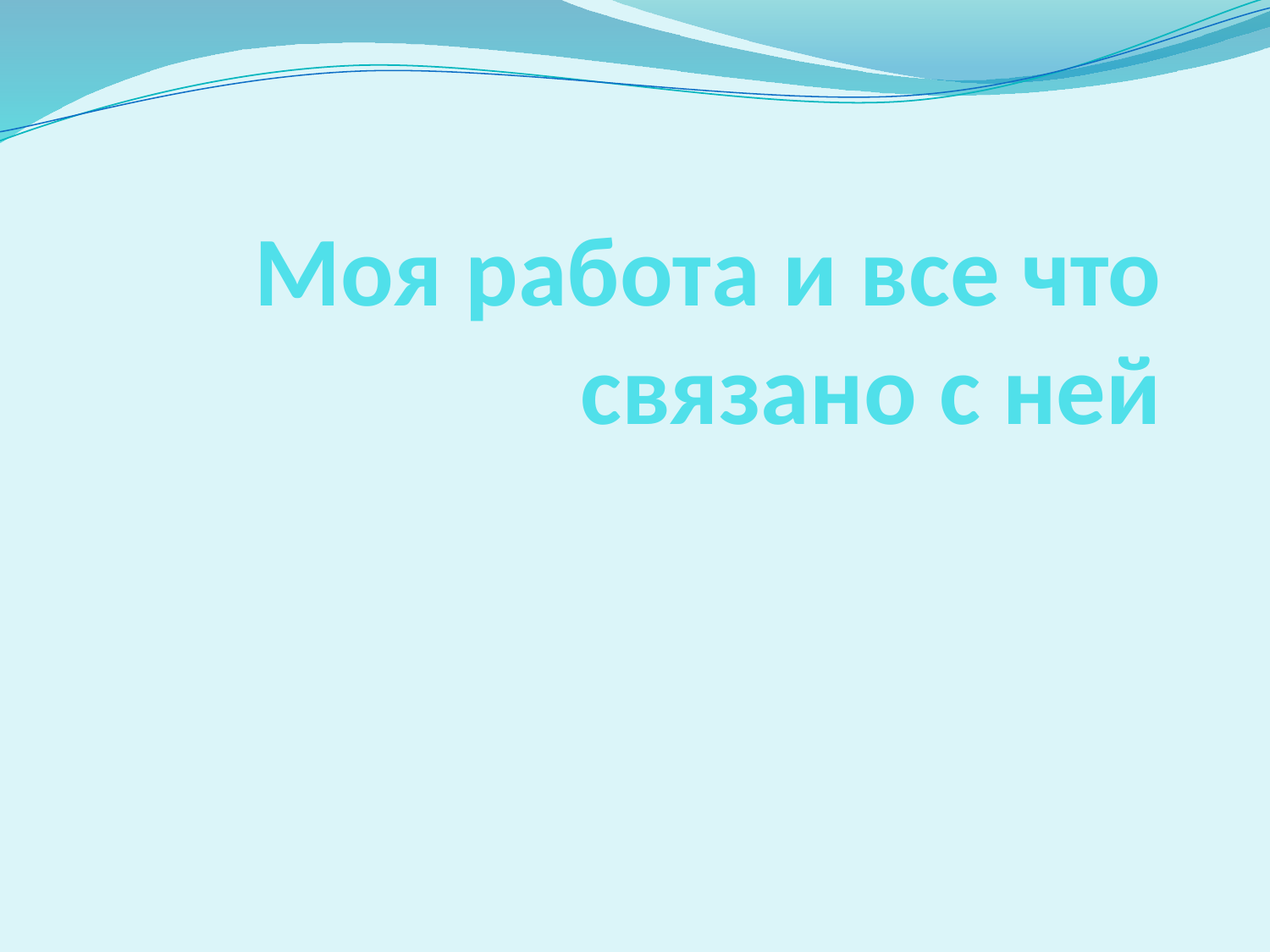

# Моя работа и все что связано с ней